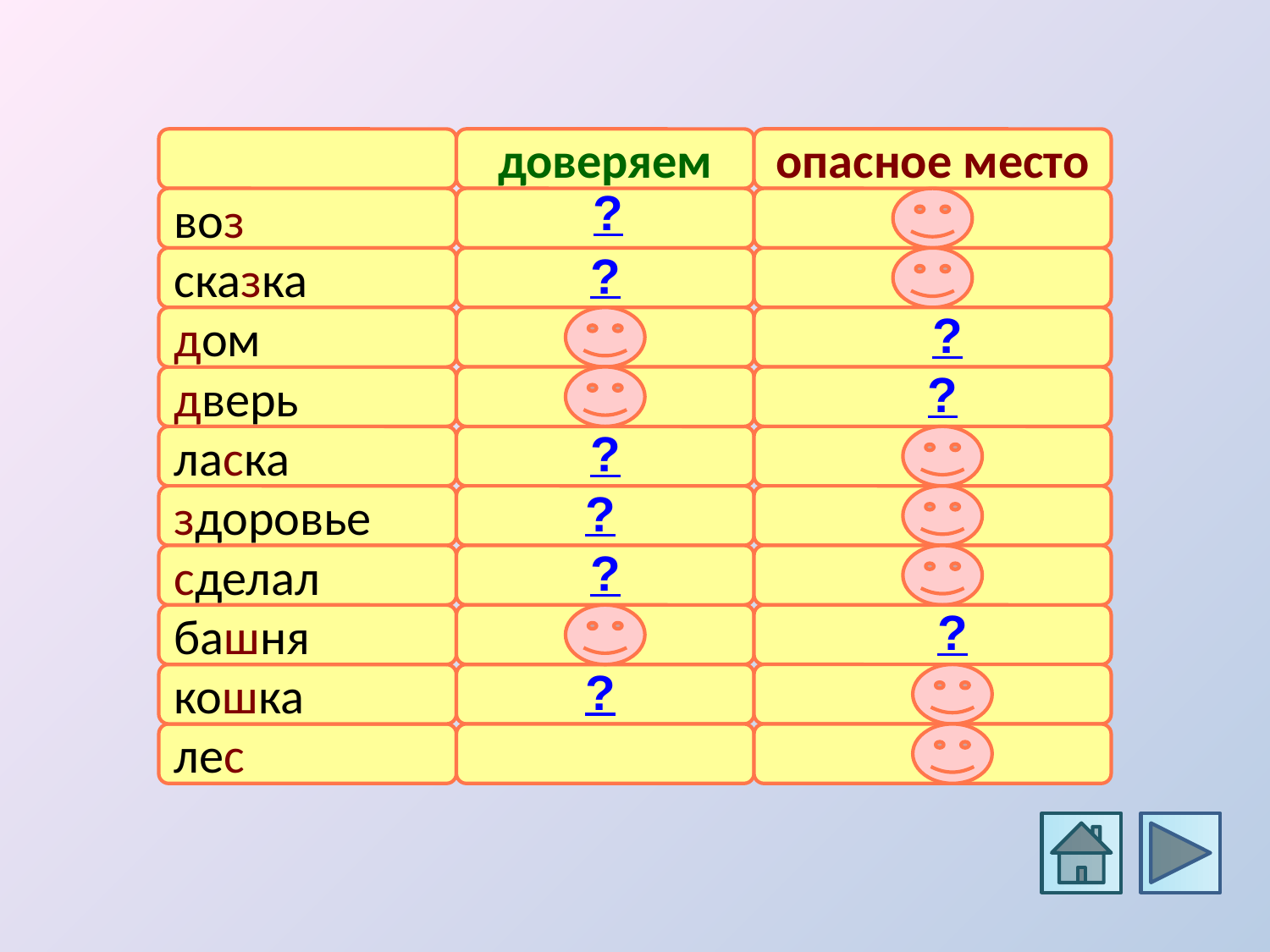

доверяем
опасное место
?
воз

?
сказка

?
дом

?
дверь

?
ласка

?
здоровье

?
сделал

?
башня

?
кошка

?
лес